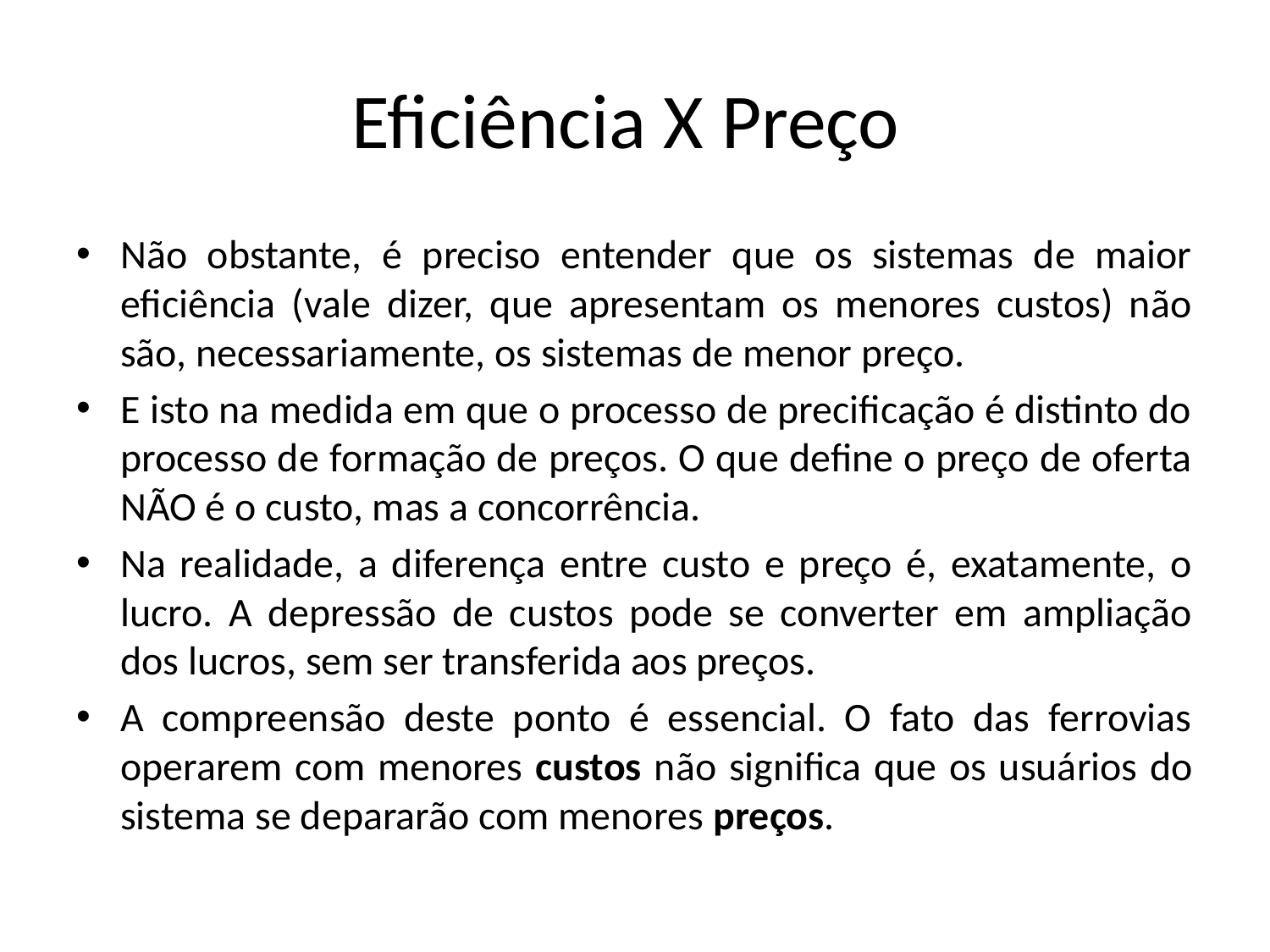

# Eficiência X Preço
Não obstante, é preciso entender que os sistemas de maior eficiência (vale dizer, que apresentam os menores custos) não são, necessariamente, os sistemas de menor preço.
E isto na medida em que o processo de precificação é distinto do processo de formação de preços. O que define o preço de oferta NÃO é o custo, mas a concorrência.
Na realidade, a diferença entre custo e preço é, exatamente, o lucro. A depressão de custos pode se converter em ampliação dos lucros, sem ser transferida aos preços.
A compreensão deste ponto é essencial. O fato das ferrovias operarem com menores custos não significa que os usuários do sistema se depararão com menores preços.